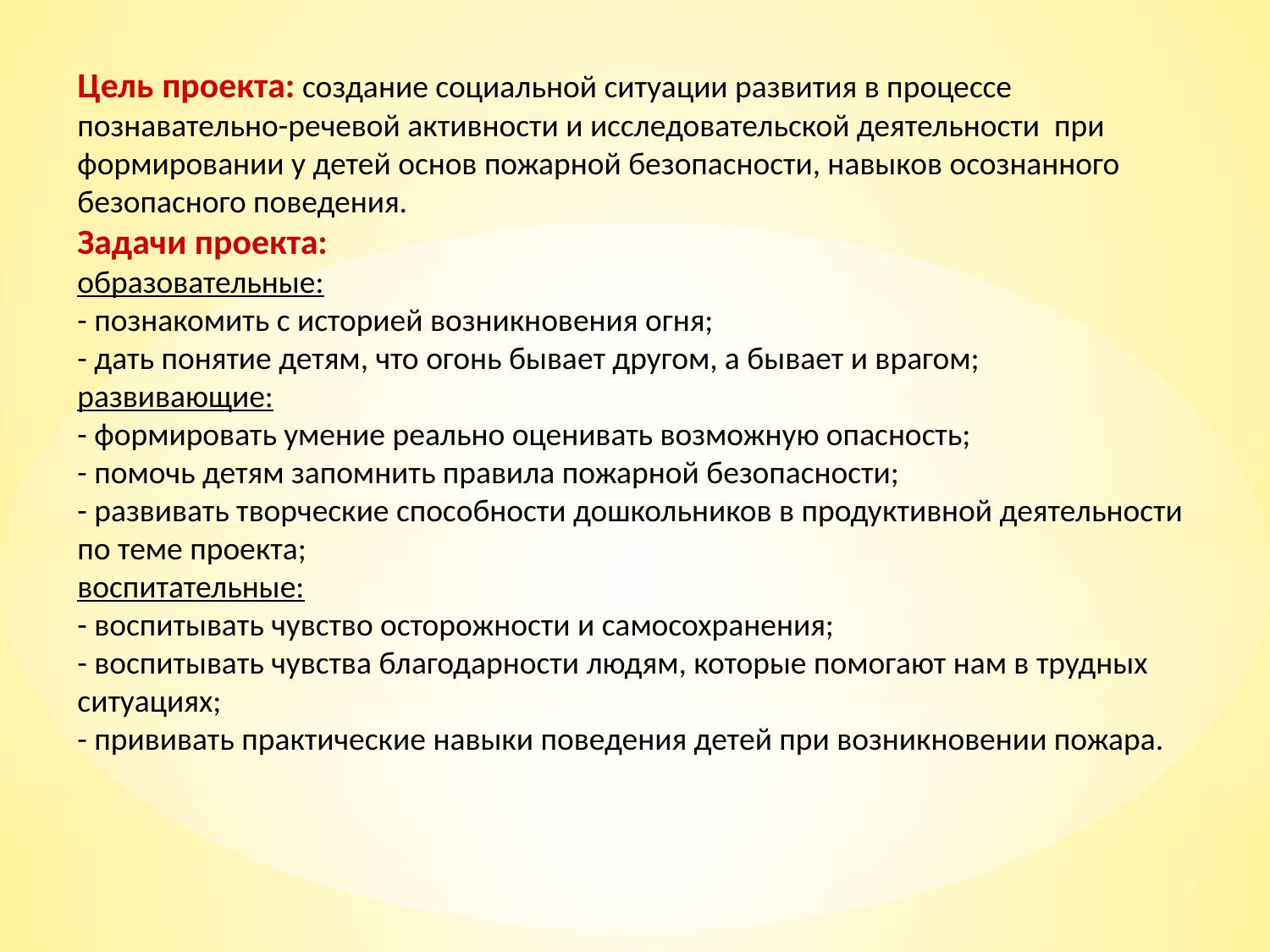

Цель проекта: создание социальной ситуации развития в процессе познавательно-речевой активности и исследовательской деятельности  при формировании у детей основ пожарной безопасности, навыков осознанного безопасного поведения.
Задачи проекта:
образовательные:
- познакомить с историей возникновения огня;
- дать понятие детям, что огонь бывает другом, а бывает и врагом;
развивающие:
- формировать умение реально оценивать возможную опасность;
- помочь детям запомнить правила пожарной безопасности;
- развивать творческие способности дошкольников в продуктивной деятельности по теме проекта;
воспитательные:
- воспитывать чувство осторожности и самосохранения;
- воспитывать чувства благодарности людям, которые помогают нам в трудных ситуациях;
- прививать практические навыки поведения детей при возникновении пожара.